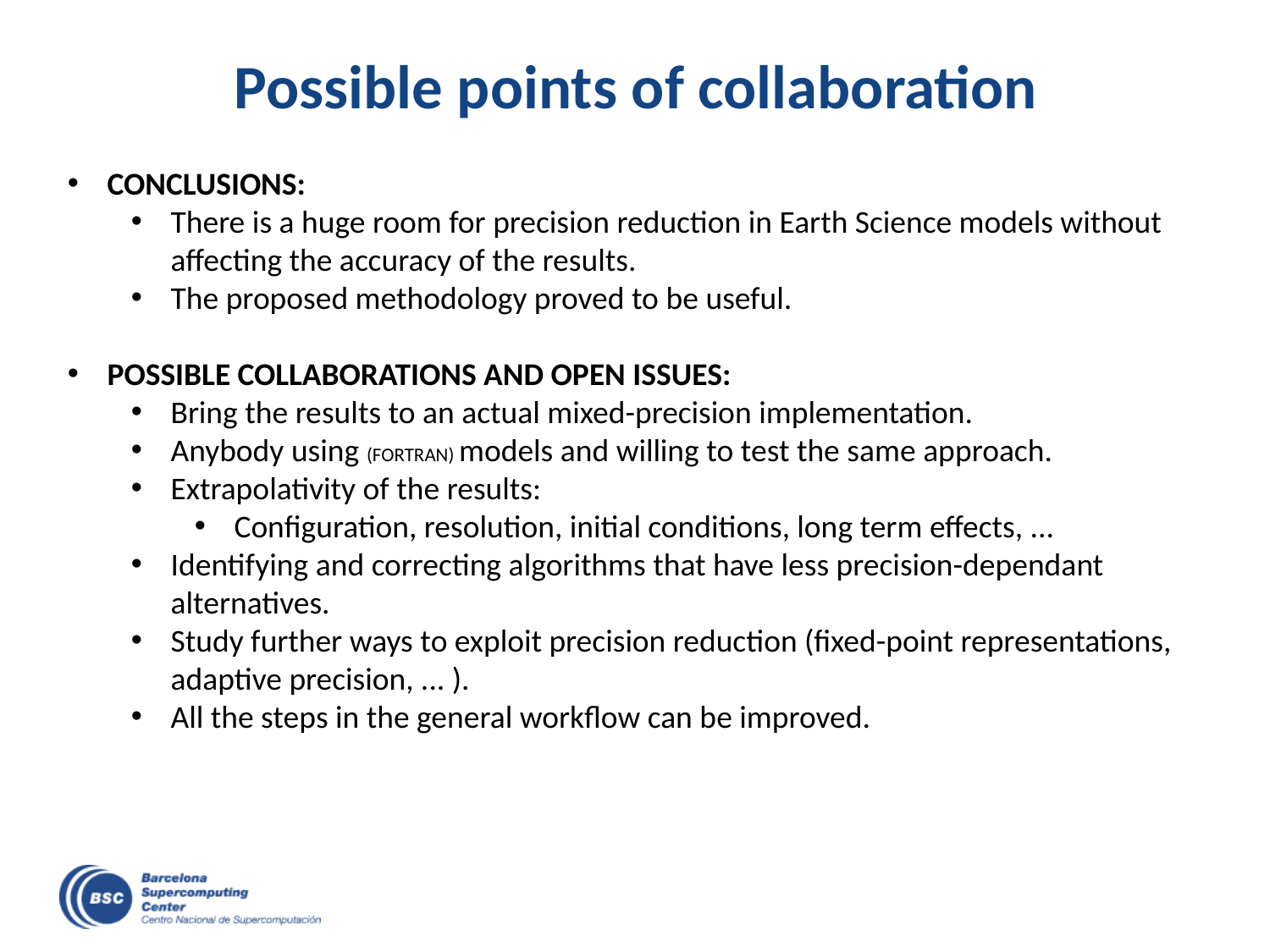

# Possible points of collaboration
CONCLUSIONS:
There is a huge room for precision reduction in Earth Science models without affecting the accuracy of the results.
The proposed methodology proved to be useful.

POSSIBLE COLLABORATIONS AND OPEN ISSUES:
Bring the results to an actual mixed-precision implementation.
Anybody using (FORTRAN) models and willing to test the same approach.
Extrapolativity of the results:
Configuration, resolution, initial conditions, long term effects, ...
Identifying and correcting algorithms that have less precision-dependant alternatives.
Study further ways to exploit precision reduction (fixed-point representations, adaptive precision, ... ).
All the steps in the general workflow can be improved.